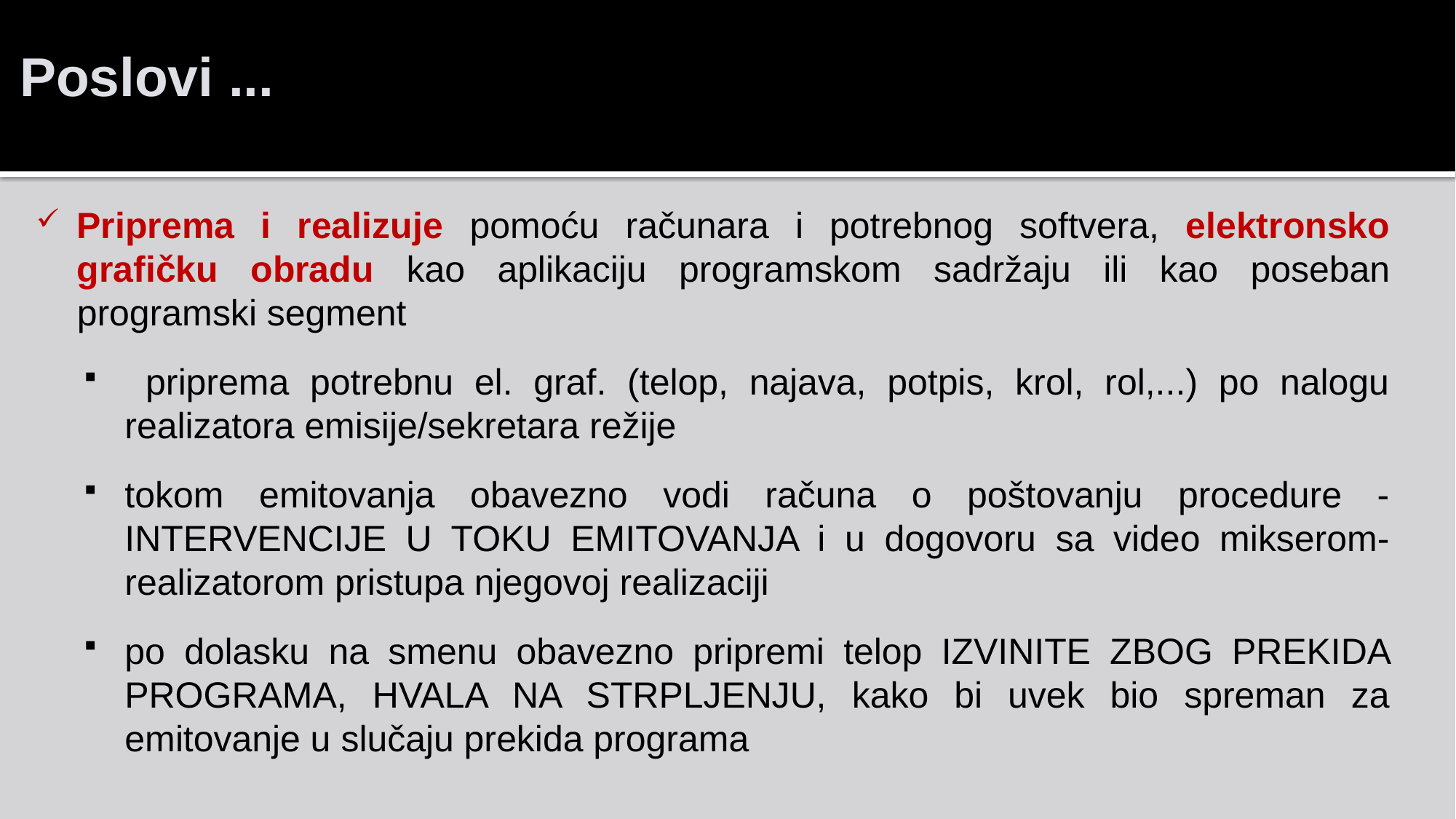

Poslovi ...
Priprema i realizuje pomoću računara i potrebnog softvera, elektronsko grafičku obradu kao aplikaciju programskom sadržaju ili kao poseban programski segment

 priprema potrebnu el. graf. (telop, najava, potpis, krol, rol,...) po nalogu realizatora emisije/sekretara režije

tokom emitovanja obavezno vodi računa o poštovanju procedure - INTERVENCIJE U TOKU EMITOVANJA i u dogovoru sa video mikserom-realizatorom pristupa njegovoj realizaciji

po dolasku na smenu obavezno pripremi telop IZVINITE ZBOG PREKIDA PROGRAMA, HVALA NA STRPLJENJU, kako bi uvek bio spreman za emitovanje u slučaju prekida programa